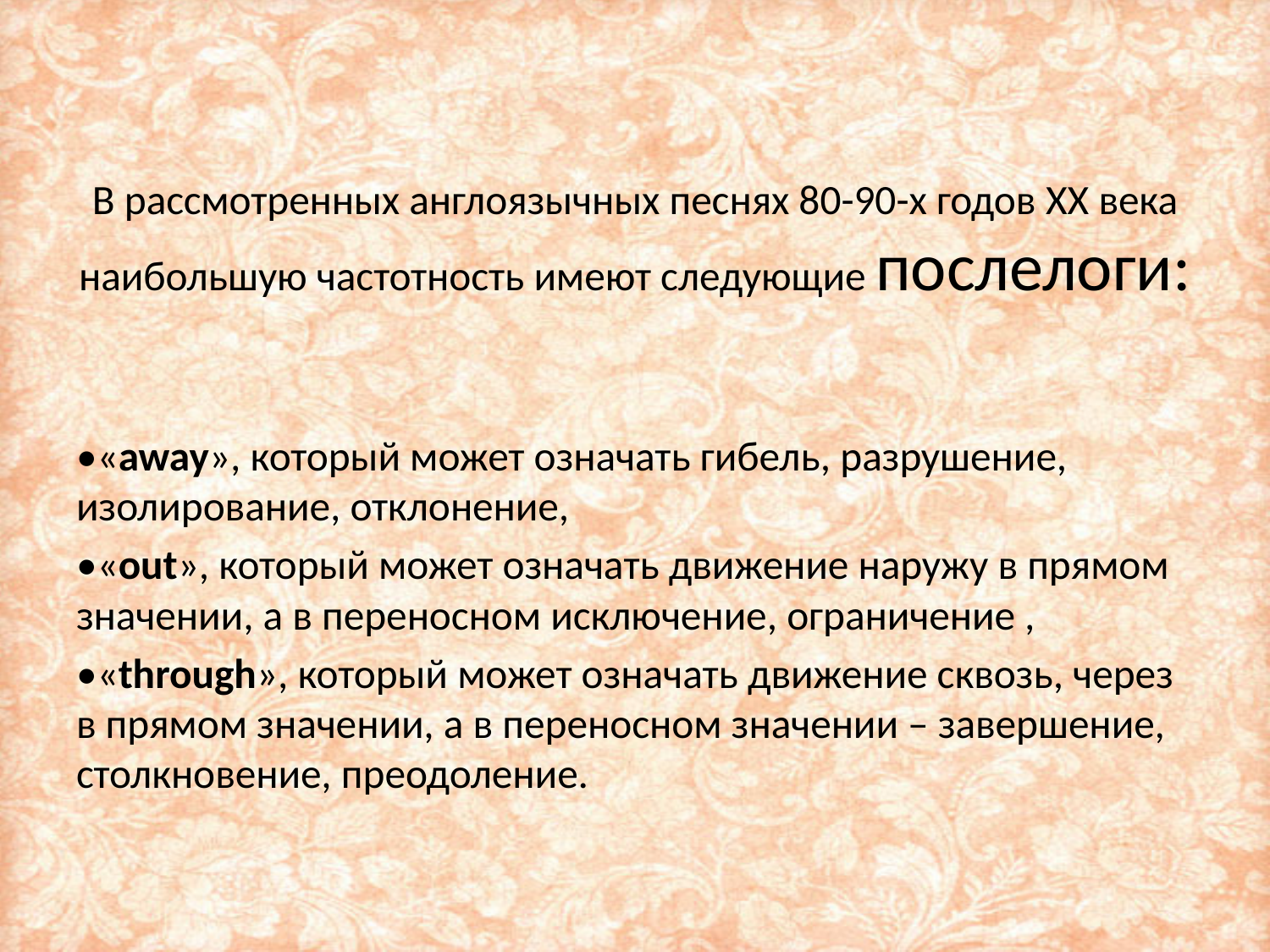

#
В рассмотренных англоязычных песнях 80-90-х годов XX века наибольшую частотность имеют следующие послелоги:

•«away», который может означать гибель, разрушение, изолирование, отклонение,
•«out», который может означать движение наружу в прямом значении, а в переносном исключение, ограничение ,
•«through», который может означать движение сквозь, через в прямом значении, а в переносном значении – завершение, столкновение, преодоление.